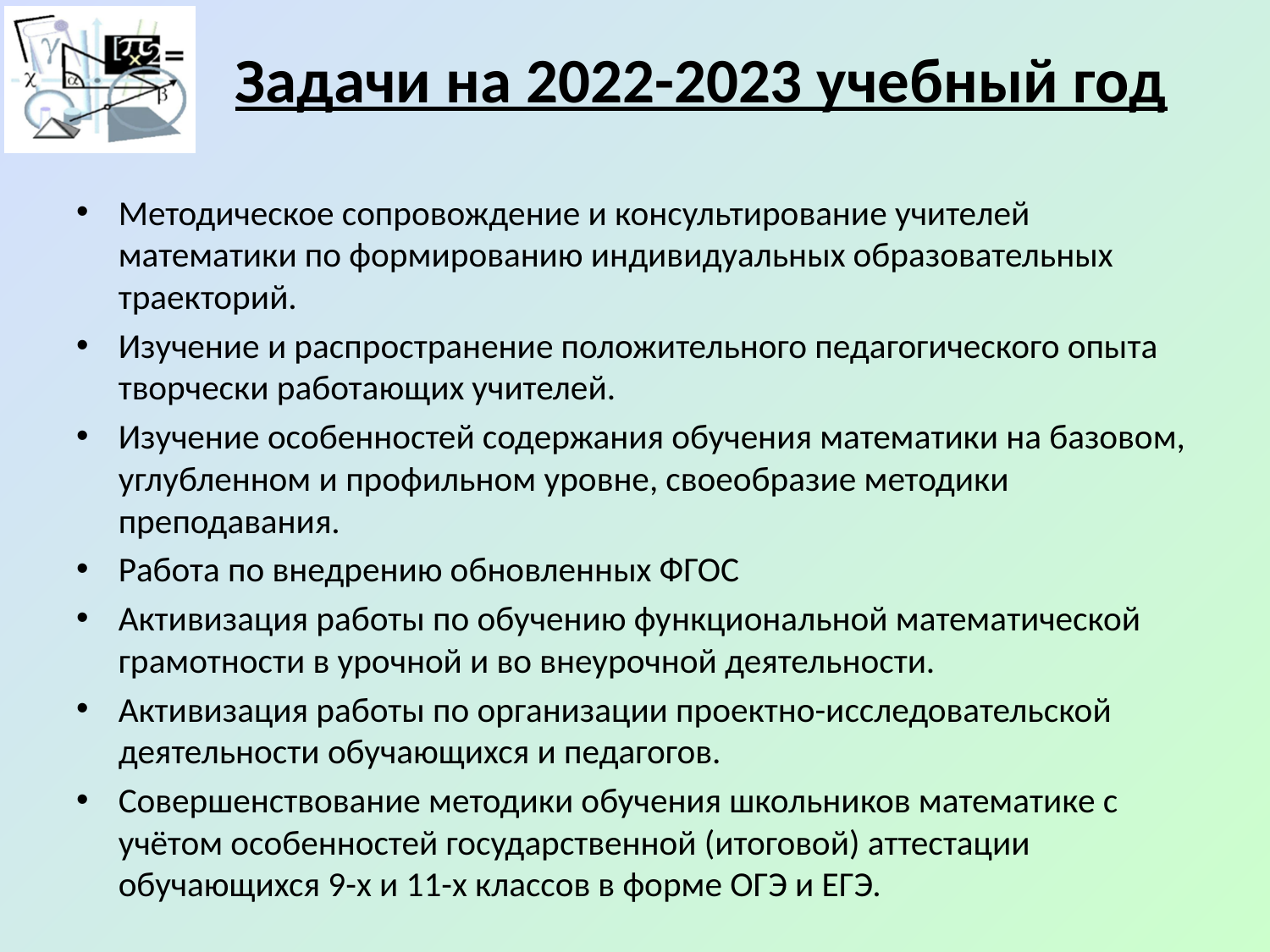

# Задачи на 2022-2023 учебный год
Методическое сопровождение и консультирование учителей математики по формированию индивидуальных образовательных траекторий.
Изучение и распространение положительного педагогического опыта творчески работающих учителей.
Изучение особенностей содержания обучения математики на базовом, углубленном и профильном уровне, своеобразие методики преподавания.
Работа по внедрению обновленных ФГОС
Активизация работы по обучению функциональной математической грамотности в урочной и во внеурочной деятельности.
Активизация работы по организации проектно-исследовательской деятельности обучающихся и педагогов.
Совершенствование методики обучения школьников математике с учётом особенностей государственной (итоговой) аттестации обучающихся 9-х и 11-х классов в форме ОГЭ и ЕГЭ.